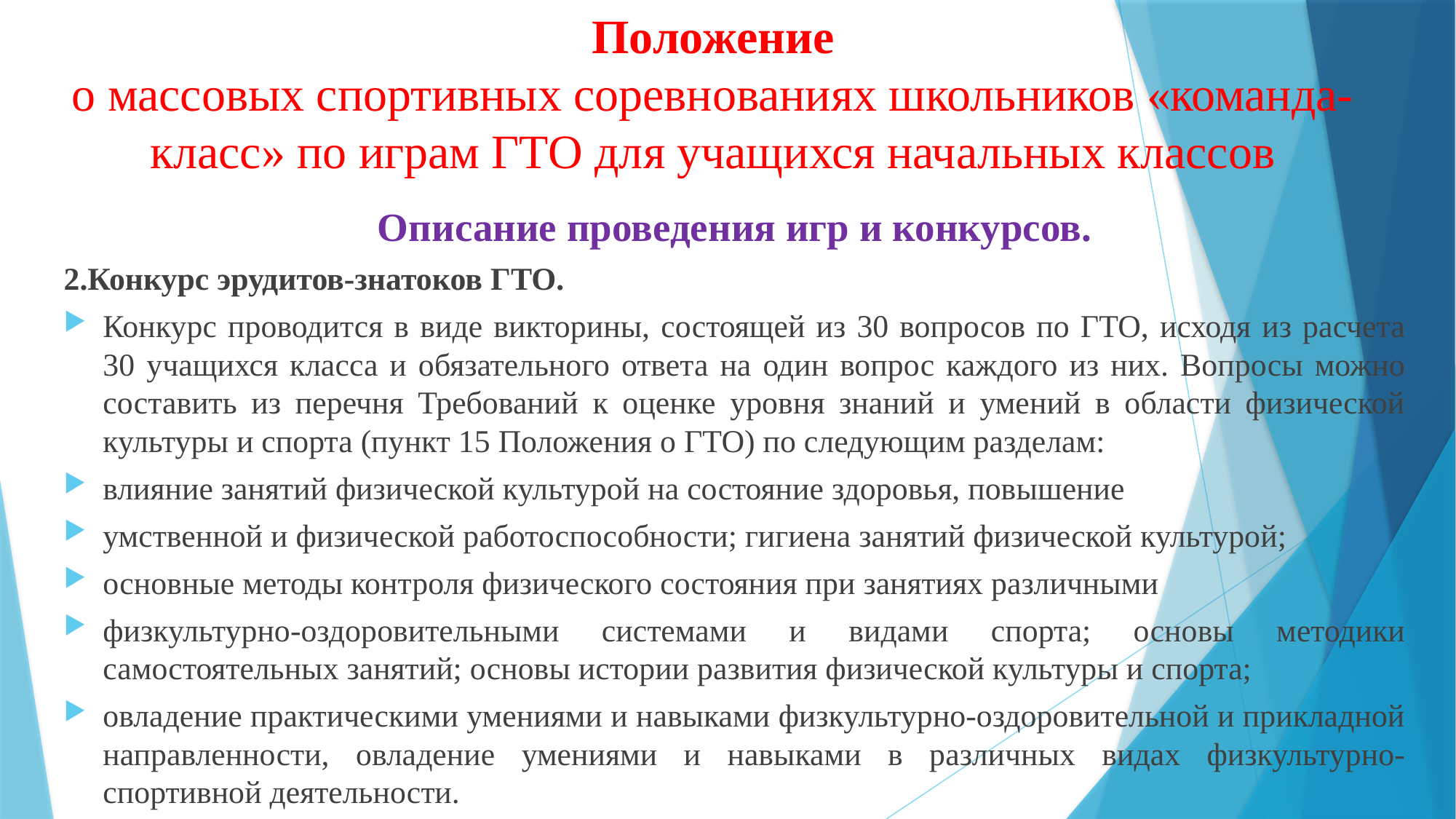

# Положение о массовых спортивных соревнованиях школьников «команда-класс» по играм ГТО для учащихся начальных классов
Описание проведения игр и конкурсов.
2.Конкурс эрудитов-знатоков ГТО.
Конкурс проводится в виде викторины, состоящей из 30 вопросов по ГТО, исходя из расчета 30 учащихся класса и обязательного ответа на один вопрос каждого из них. Вопросы можно составить из перечня Требований к оценке уровня знаний и умений в области физической культуры и спорта (пункт 15 Положения о ГТО) по следующим разделам:
влияние занятий физической культурой на состояние здоровья, повышение
умственной и физической работоспособности; гигиена занятий физической культурой;
основные методы контроля физического состояния при занятиях различными
физкультурно-оздоровительными системами и видами спорта; основы методики самостоятельных занятий; основы истории развития физической культуры и спорта;
овладение практическими умениями и навыками физкультурно-оздоровительной и прикладной направленности, овладение умениями и навыками в различных видах физкультурно-спортивной деятельности.